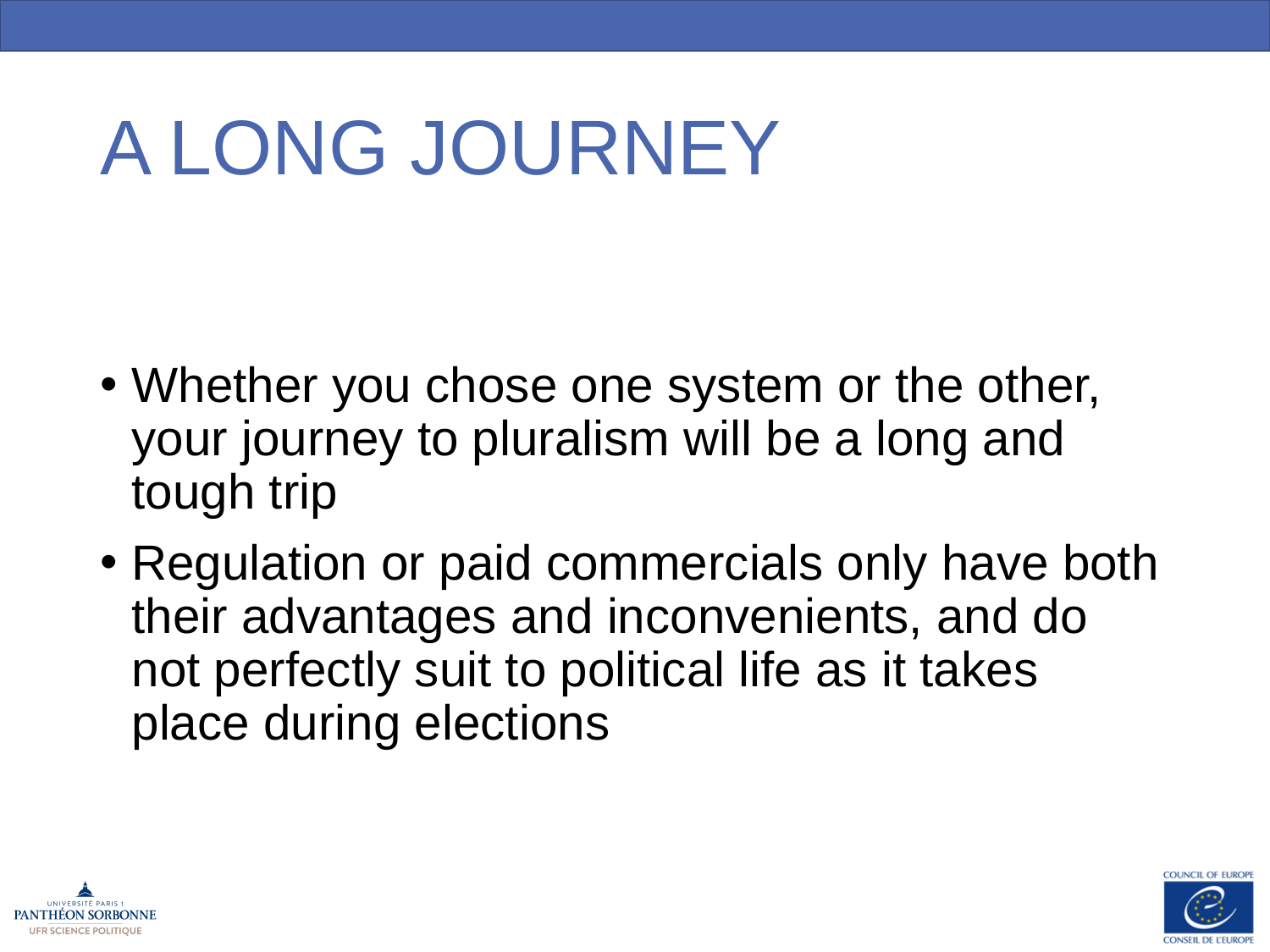

# A LONG JOURNEY
Whether you chose one system or the other, your journey to pluralism will be a long and tough trip
Regulation or paid commercials only have both their advantages and inconvenients, and do not perfectly suit to political life as it takes place during elections